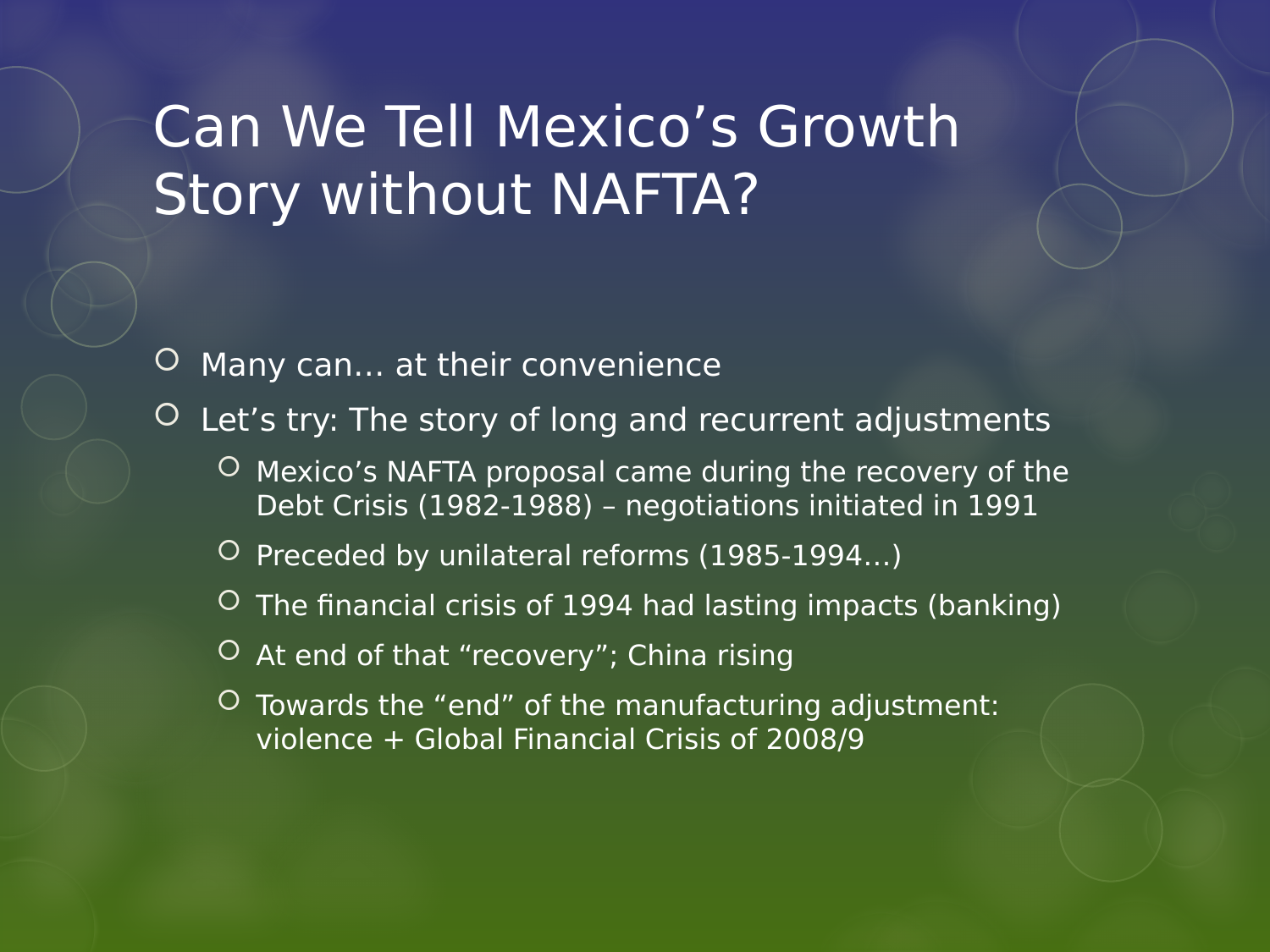

# Can We Tell Mexico’s Growth Story without NAFTA?
Many can… at their convenience
Let’s try: The story of long and recurrent adjustments
Mexico’s NAFTA proposal came during the recovery of the Debt Crisis (1982-1988) – negotiations initiated in 1991
Preceded by unilateral reforms (1985-1994…)
The financial crisis of 1994 had lasting impacts (banking)
At end of that “recovery”; China rising
Towards the “end” of the manufacturing adjustment: violence + Global Financial Crisis of 2008/9